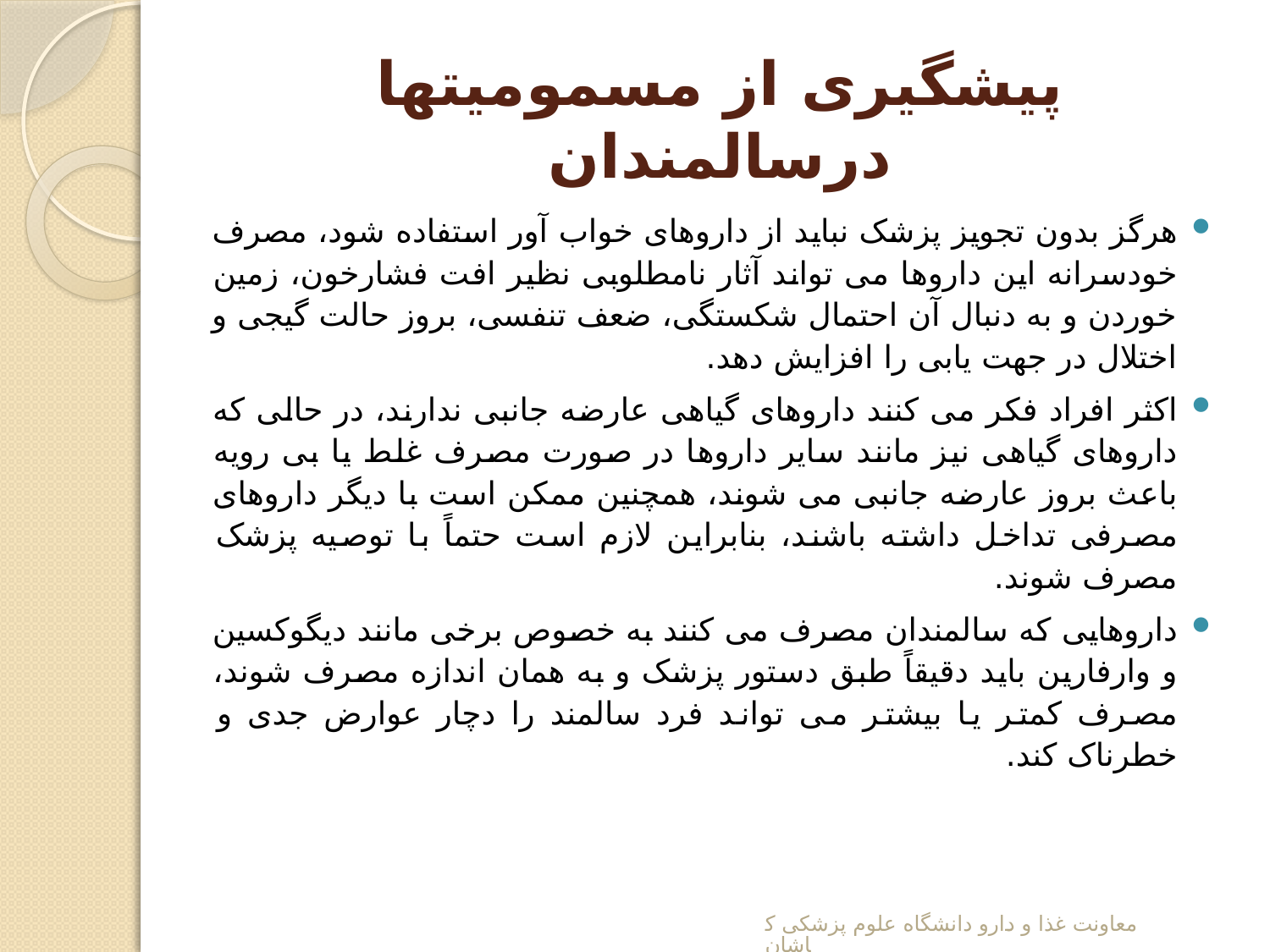

# پیشگیری از مسمومیتها درسالمندان
هرگز بدون تجویز پزشک نباید از داروهای خواب آور استفاده شود، مصرف خودسرانه این داروها می تواند آثار نامطلوبی نظیر افت فشارخون، زمین خوردن و به دنبال آن احتمال شکستگی، ضعف تنفسی، بروز حالت گیجی و اختلال در جهت یابی را افزایش دهد.
اکثر افراد فکر می کنند داروهای گیاهی عارضه جانبی ندارند، در حالی که داروهای گیاهی نیز مانند سایر داروها در صورت مصرف غلط یا بی رویه باعث بروز عارضه جانبی می شوند، همچنین ممکن است با دیگر داروهای مصرفی تداخل داشته باشند، بنابراین لازم است حتماً با توصیه پزشک مصرف شوند.
داروهایی که سالمندان مصرف می کنند به خصوص برخی مانند دیگوکسین و وارفارین باید دقیقاً طبق دستور پزشک و به همان اندازه مصرف شوند، مصرف کمتر یا بیشتر می تواند فرد سالمند را دچار عوارض جدی و خطرناک کند.

معاونت غذا و دارو دانشگاه علوم پزشکی کاشان